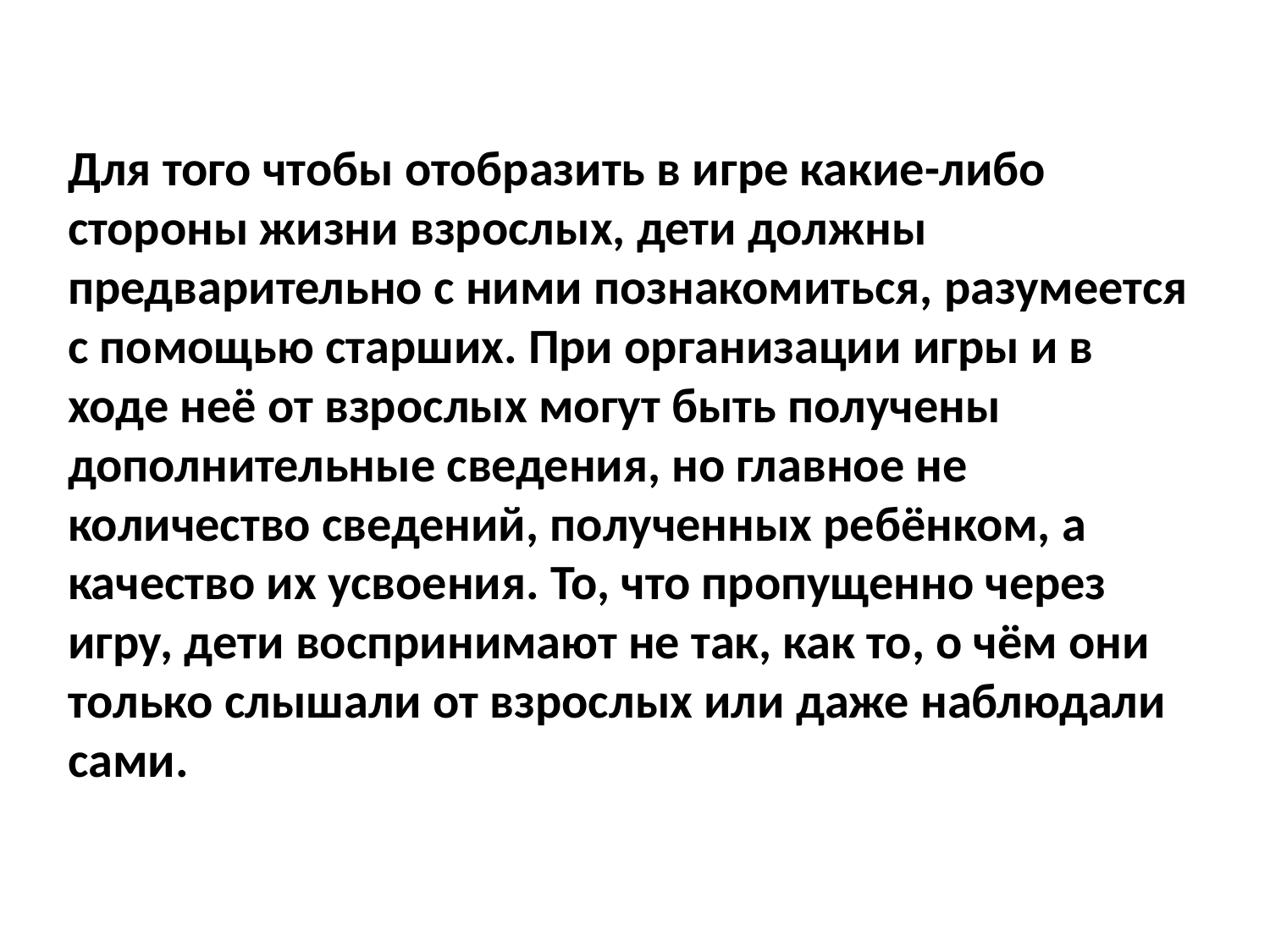

# Для того чтобы отобразить в игре какие-либо стороны жизни взрослых, дети должны предварительно с ними познакомиться, разумеется с помощью старших. При организации игры и в ходе неё от взрослых могут быть получены дополнительные сведения, но главное не количество сведений, полученных ребёнком, а качество их усвоения. То, что пропущенно через игру, дети воспринимают не так, как то, о чём они только слышали от взрослых или даже наблюдали сами.